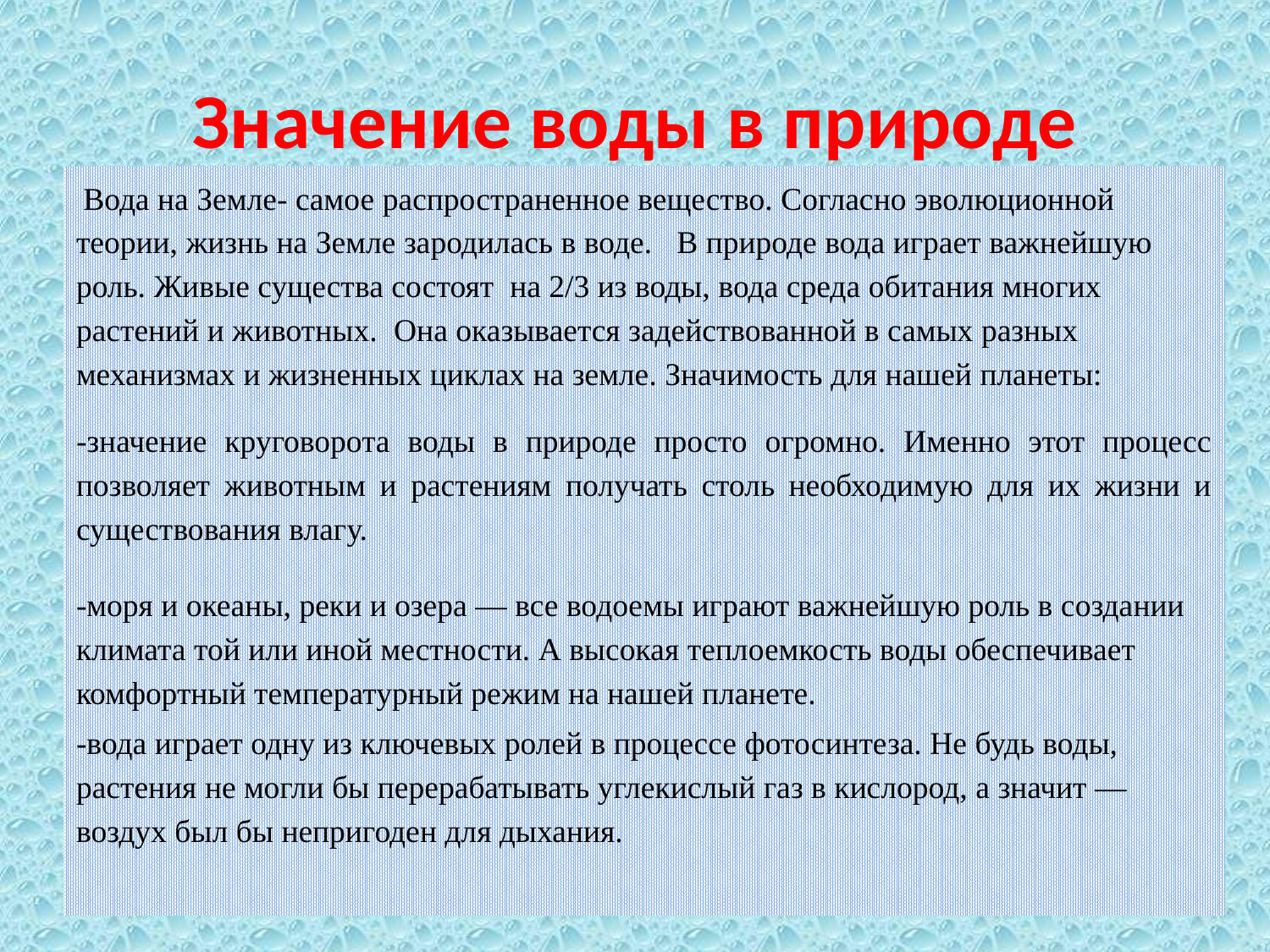

# Значение воды в природе
 Вода на Земле- самое распространенное вещество. Согласно эволюционной теории, жизнь на Земле зародилась в воде.   В природе вода играет важнейшую роль. Живые существа состоят  на 2/3 из воды, вода среда обитания многих растений и животных.  Она оказывается задействованной в самых разных механизмах и жизненных циклах на земле. Значимость для нашей планеты:
-значение круговорота воды в природе просто огромно. Именно этот процесс позволяет животным и растениям получать столь необходимую для их жизни и существования влагу.
-моря и океаны, реки и озера — все водоемы играют важнейшую роль в создании климата той или иной местности. А высокая теплоемкость воды обеспечивает комфортный температурный режим на нашей планете.
-вода играет одну из ключевых ролей в процессе фотосинтеза. Не будь воды, растения не могли бы перерабатывать углекислый газ в кислород, а значит — воздух был бы непригоден для дыхания.